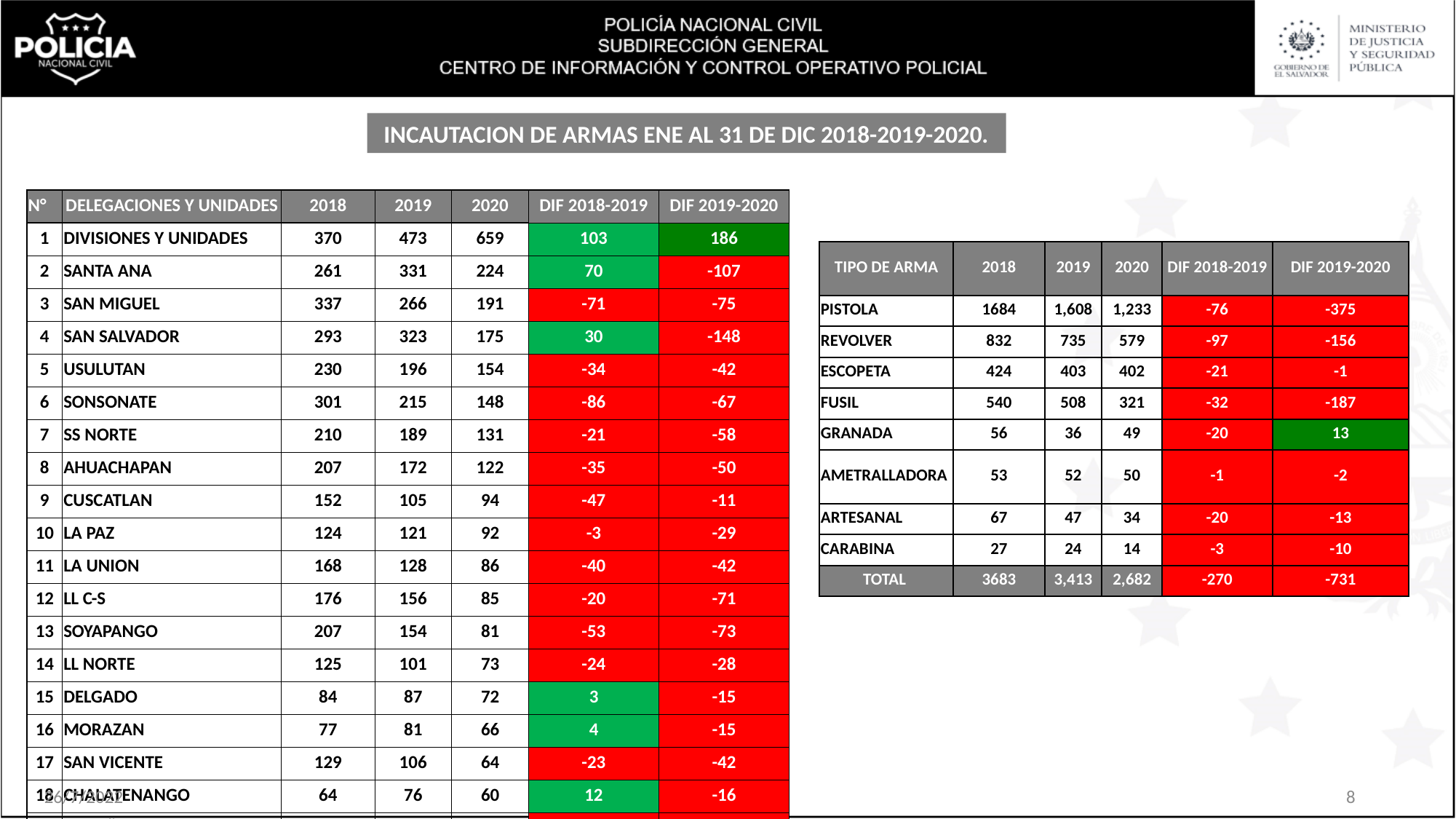

INCAUTACION DE ARMAS ENE AL 31 DE DIC 2018-2019-2020.
| N° | DELEGACIONES Y UNIDADES | 2018 | 2019 | 2020 | DIF 2018-2019 | DIF 2019-2020 |
| --- | --- | --- | --- | --- | --- | --- |
| 1 | DIVISIONES Y UNIDADES | 370 | 473 | 659 | 103 | 186 |
| 2 | SANTA ANA | 261 | 331 | 224 | 70 | -107 |
| 3 | SAN MIGUEL | 337 | 266 | 191 | -71 | -75 |
| 4 | SAN SALVADOR | 293 | 323 | 175 | 30 | -148 |
| 5 | USULUTAN | 230 | 196 | 154 | -34 | -42 |
| 6 | SONSONATE | 301 | 215 | 148 | -86 | -67 |
| 7 | SS NORTE | 210 | 189 | 131 | -21 | -58 |
| 8 | AHUACHAPAN | 207 | 172 | 122 | -35 | -50 |
| 9 | CUSCATLAN | 152 | 105 | 94 | -47 | -11 |
| 10 | LA PAZ | 124 | 121 | 92 | -3 | -29 |
| 11 | LA UNION | 168 | 128 | 86 | -40 | -42 |
| 12 | LL C-S | 176 | 156 | 85 | -20 | -71 |
| 13 | SOYAPANGO | 207 | 154 | 81 | -53 | -73 |
| 14 | LL NORTE | 125 | 101 | 73 | -24 | -28 |
| 15 | DELGADO | 84 | 87 | 72 | 3 | -15 |
| 16 | MORAZAN | 77 | 81 | 66 | 4 | -15 |
| 17 | SAN VICENTE | 129 | 106 | 64 | -23 | -42 |
| 18 | CHALATENANGO | 64 | 76 | 60 | 12 | -16 |
| 19 | CABAÑAS | 114 | 86 | 57 | -28 | -29 |
| 20 | SS SUR | 54 | 47 | 48 | -7 | 1 |
| TOTAL |  | 3683 | 3,413 | 2,682 | -270 | -731 |
| TIPO DE ARMA | 2018 | 2019 | 2020 | DIF 2018-2019 | DIF 2019-2020 |
| --- | --- | --- | --- | --- | --- |
| PISTOLA | 1684 | 1,608 | 1,233 | -76 | -375 |
| REVOLVER | 832 | 735 | 579 | -97 | -156 |
| ESCOPETA | 424 | 403 | 402 | -21 | -1 |
| FUSIL | 540 | 508 | 321 | -32 | -187 |
| GRANADA | 56 | 36 | 49 | -20 | 13 |
| AMETRALLADORA | 53 | 52 | 50 | -1 | -2 |
| ARTESANAL | 67 | 47 | 34 | -20 | -13 |
| CARABINA | 27 | 24 | 14 | -3 | -10 |
| TOTAL | 3683 | 3,413 | 2,682 | -270 | -731 |
# 26/7/2022
8